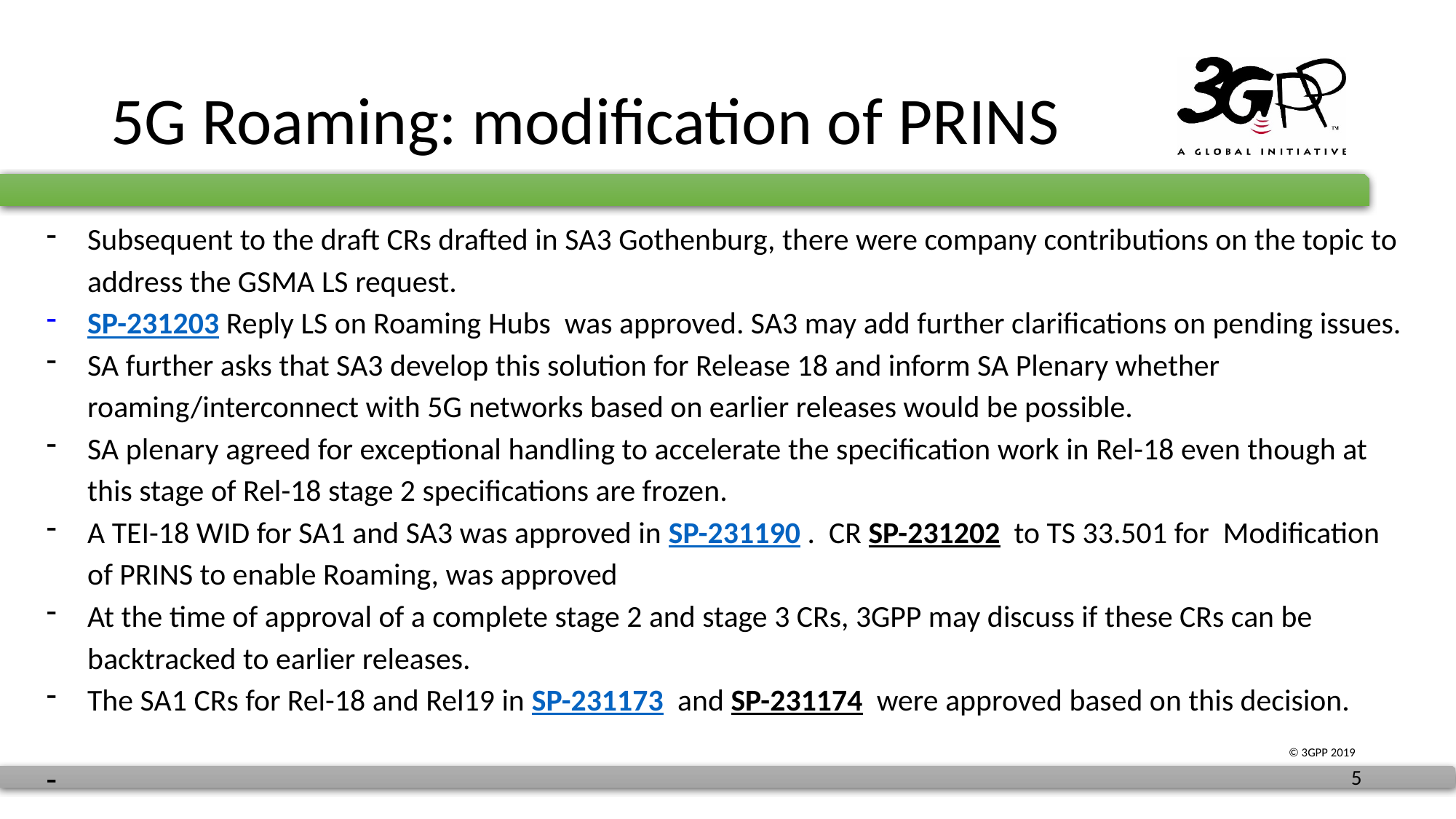

# 5G Roaming: modification of PRINS

Subsequent to the draft CRs drafted in SA3 Gothenburg, there were company contributions on the topic to address the GSMA LS request.
SP-231203 Reply LS on Roaming Hubs  was approved. SA3 may add further clarifications on pending issues.
SA further asks that SA3 develop this solution for Release 18 and inform SA Plenary whether roaming/interconnect with 5G networks based on earlier releases would be possible.
SA plenary agreed for exceptional handling to accelerate the specification work in Rel-18 even though at this stage of Rel-18 stage 2 specifications are frozen.
A TEI-18 WID for SA1 and SA3 was approved in SP-231190 .  CR SP-231202  to TS 33.501 for  Modification of PRINS to enable Roaming, was approved
At the time of approval of a complete stage 2 and stage 3 CRs, 3GPP may discuss if these CRs can be backtracked to earlier releases.
The SA1 CRs for Rel-18 and Rel19 in SP-231173  and SP-231174  were approved based on this decision.